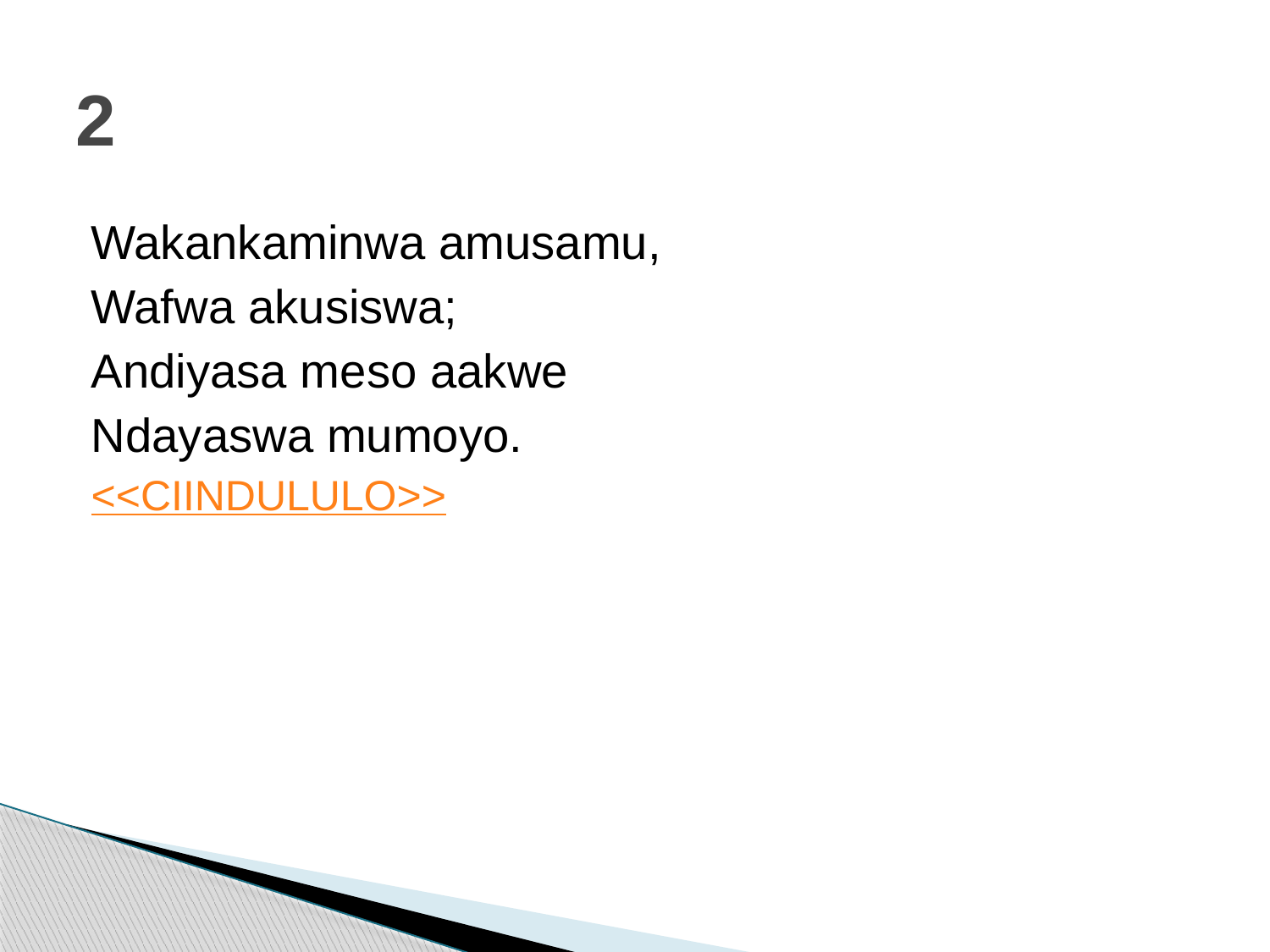

# 2
Wakankaminwa amusamu,
Wafwa akusiswa;
Andiyasa meso aakwe
Ndayaswa mumoyo.
<<CIINDULULO>>